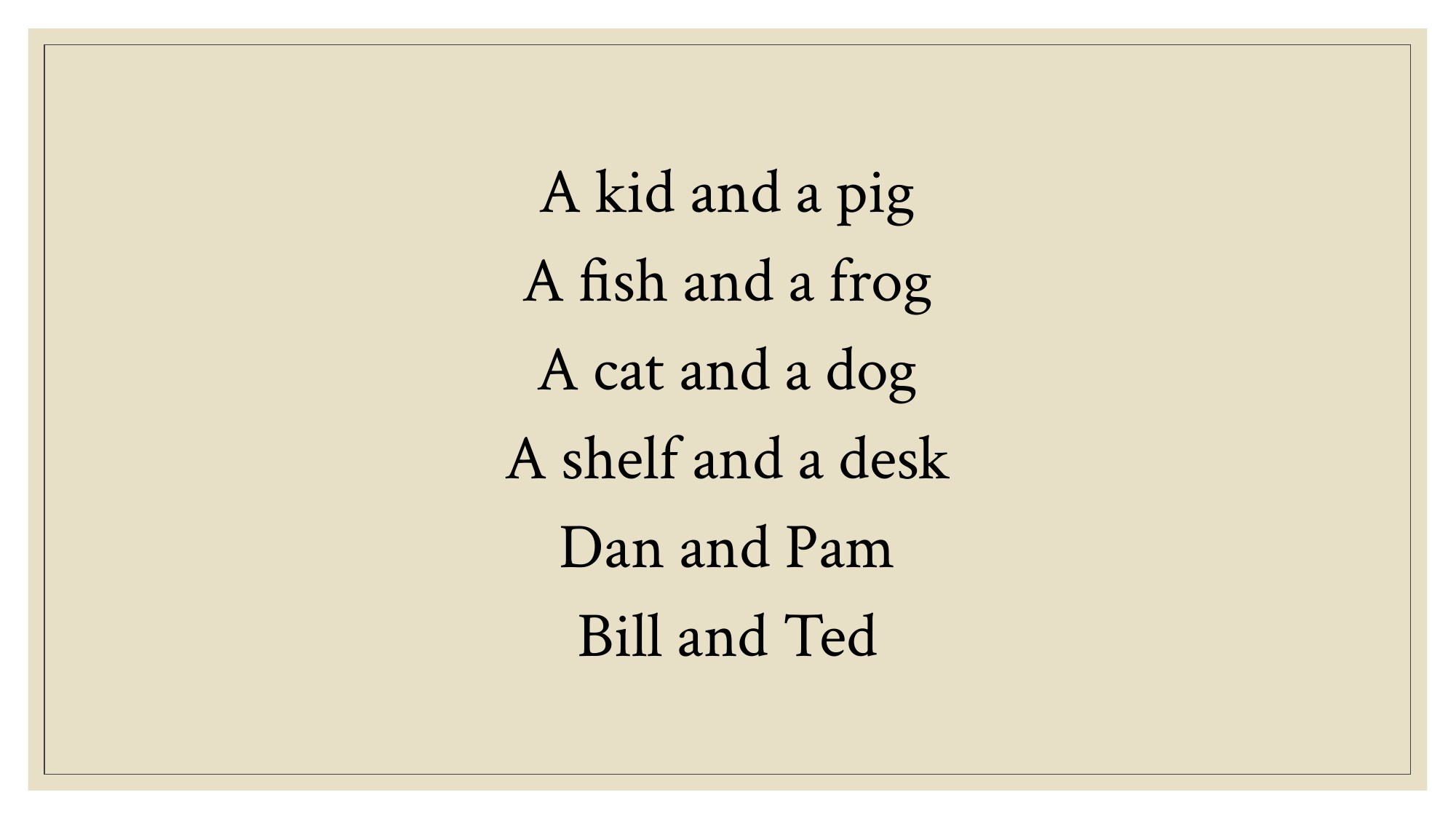

A kid and a pig
A fish and a frog
A cat and a dog
A shelf and a desk
Dan and Pam
Bill and Ted